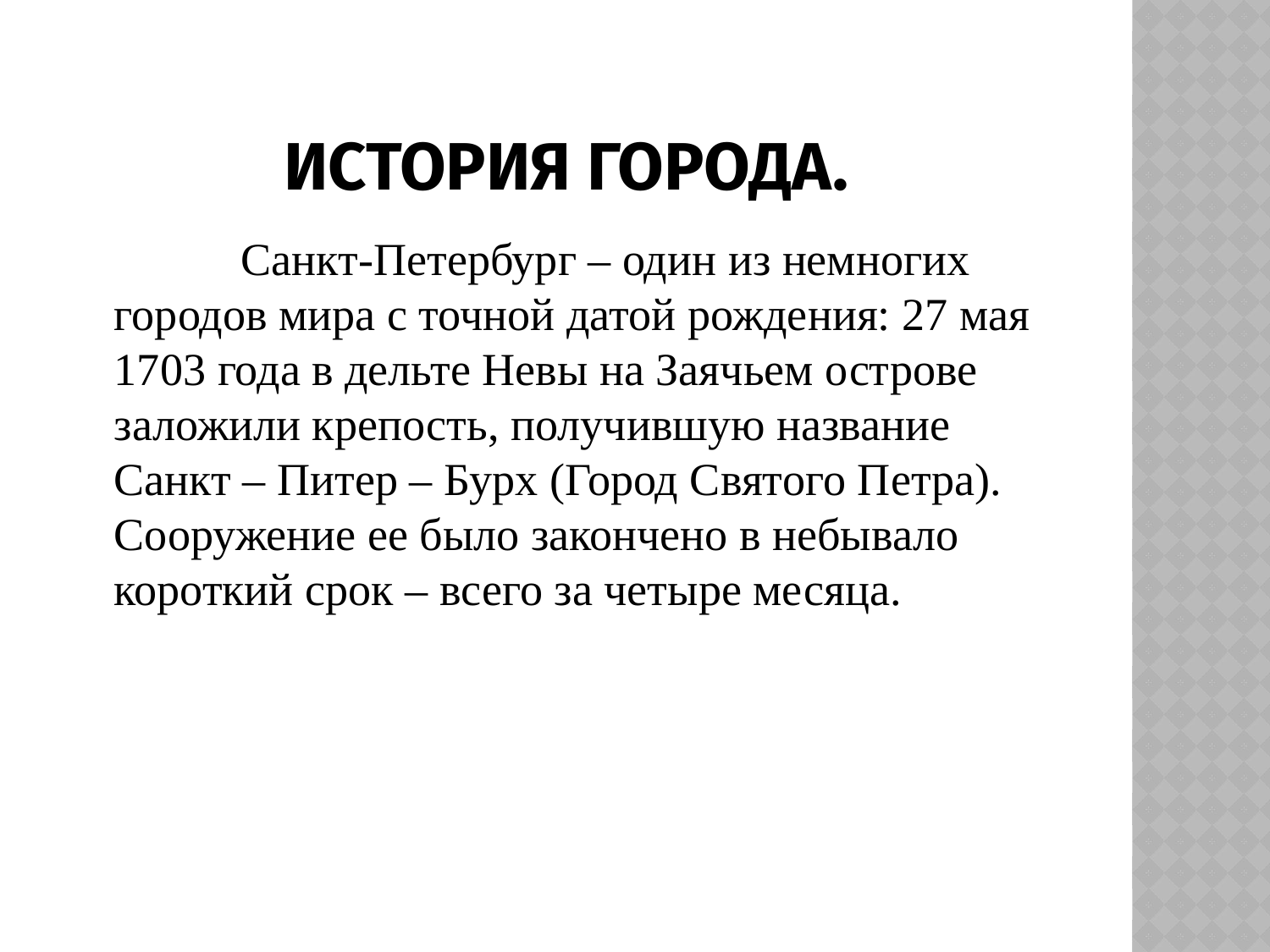

# История города.
		Санкт-Петербург – один из немногих городов мира с точной датой рождения: 27 мая 1703 года в дельте Невы на Заячьем острове заложили крепость, получившую название Санкт – Питер – Бурх (Город Святого Петра). Сооружение ее было закончено в небывало короткий срок – всего за четыре месяца.